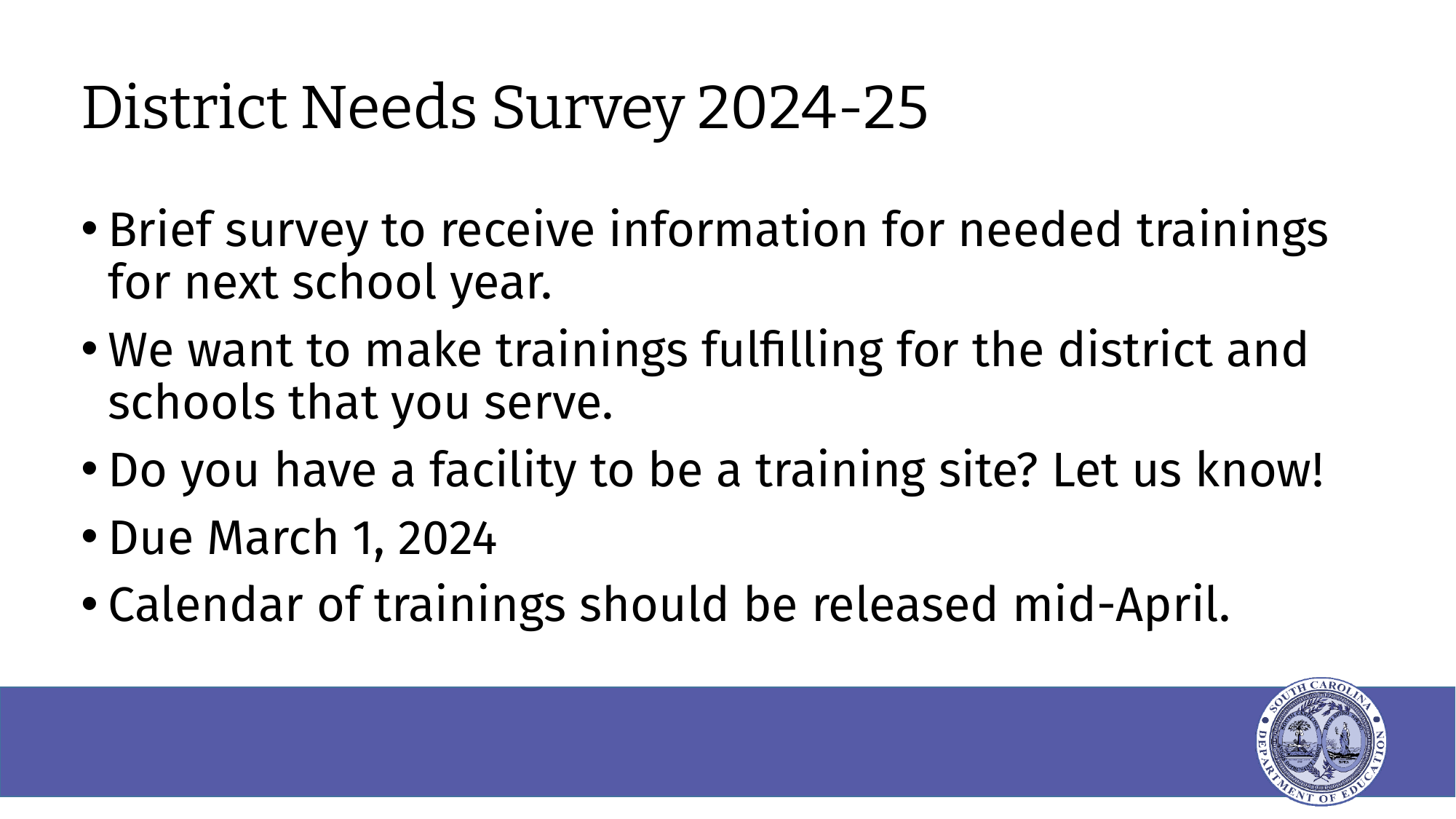

# District Needs Survey 2024-25
Brief survey to receive information for needed trainings for next school year.
We want to make trainings fulfilling for the district and schools that you serve.
Do you have a facility to be a training site? Let us know!
Due March 1, 2024
Calendar of trainings should be released mid-April.